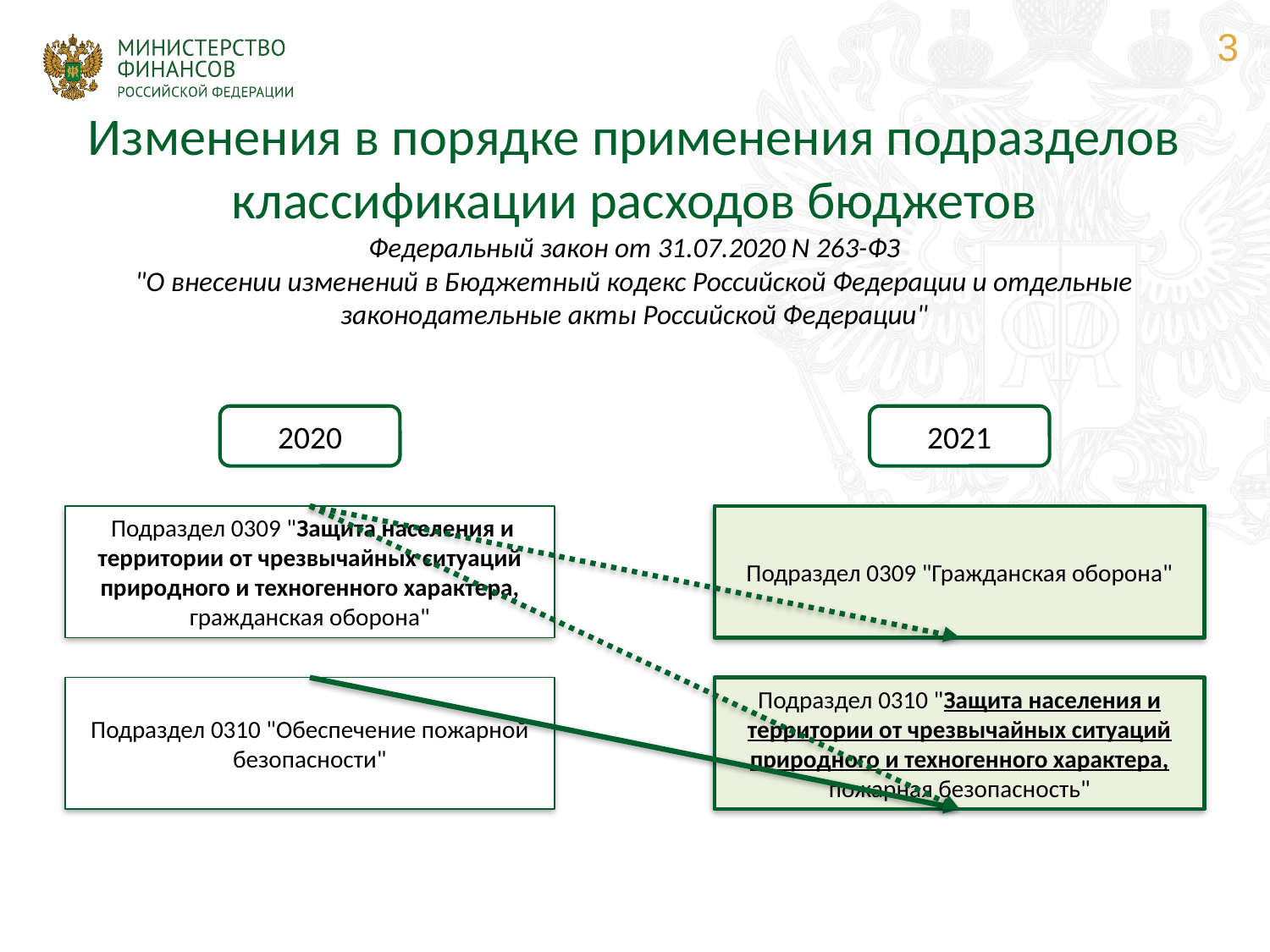

3
# Изменения в порядке применения подразделов классификации расходов бюджетов Федеральный закон от 31.07.2020 N 263-ФЗ "О внесении изменений в Бюджетный кодекс Российской Федерации и отдельные законодательные акты Российской Федерации"
2020
2021
 Подраздел 0309 "Защита населения и территории от чрезвычайных ситуаций природного и техногенного характера, гражданская оборона"
Подраздел 0309 "Гражданская оборона"
Подраздел 0310 "Обеспечение пожарной безопасности"
Подраздел 0310 "Защита населения и территории от чрезвычайных ситуаций природного и техногенного характера, пожарная безопасность"